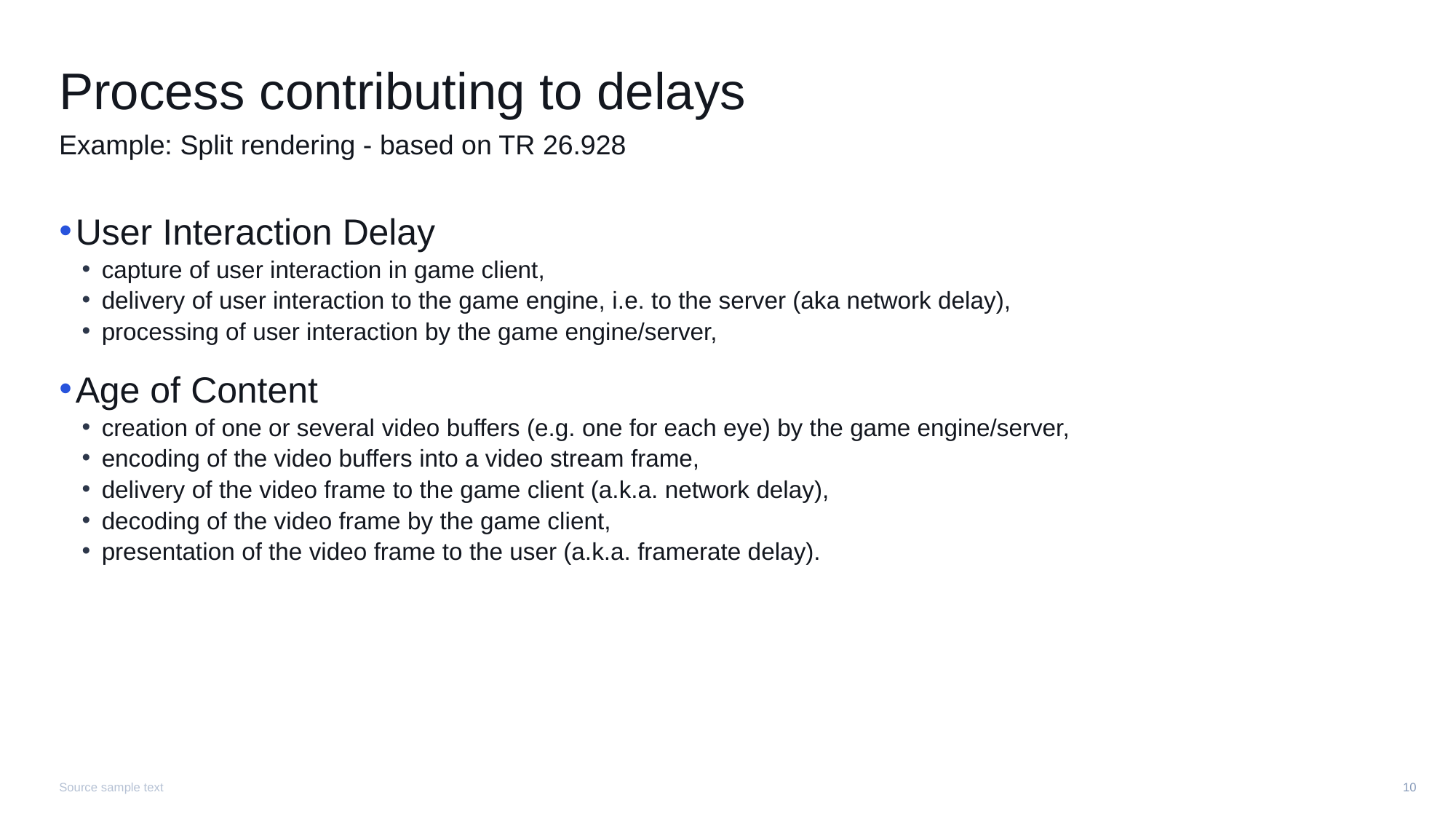

# Process contributing to delays
Example: Split rendering - based on TR 26.928
User Interaction Delay
capture of user interaction in game client,
delivery of user interaction to the game engine, i.e. to the server (aka network delay),
processing of user interaction by the game engine/server,
Age of Content
creation of one or several video buffers (e.g. one for each eye) by the game engine/server,
encoding of the video buffers into a video stream frame,
delivery of the video frame to the game client (a.k.a. network delay),
decoding of the video frame by the game client,
presentation of the video frame to the user (a.k.a. framerate delay).

Source sample text